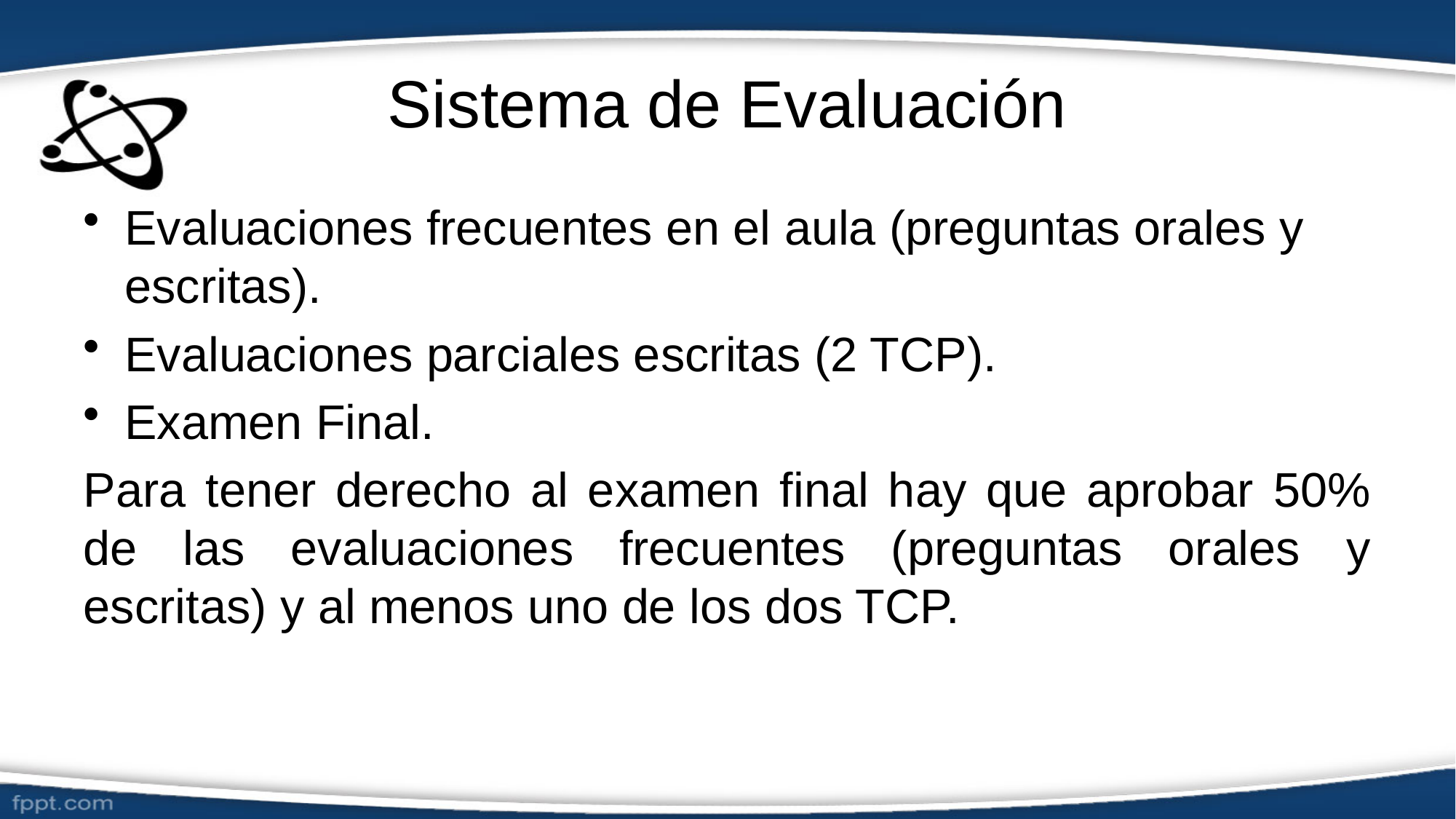

# Sistema de Evaluación
Evaluaciones frecuentes en el aula (preguntas orales y escritas).
Evaluaciones parciales escritas (2 TCP).
Examen Final.
Para tener derecho al examen final hay que aprobar 50% de las evaluaciones frecuentes (preguntas orales y escritas) y al menos uno de los dos TCP.